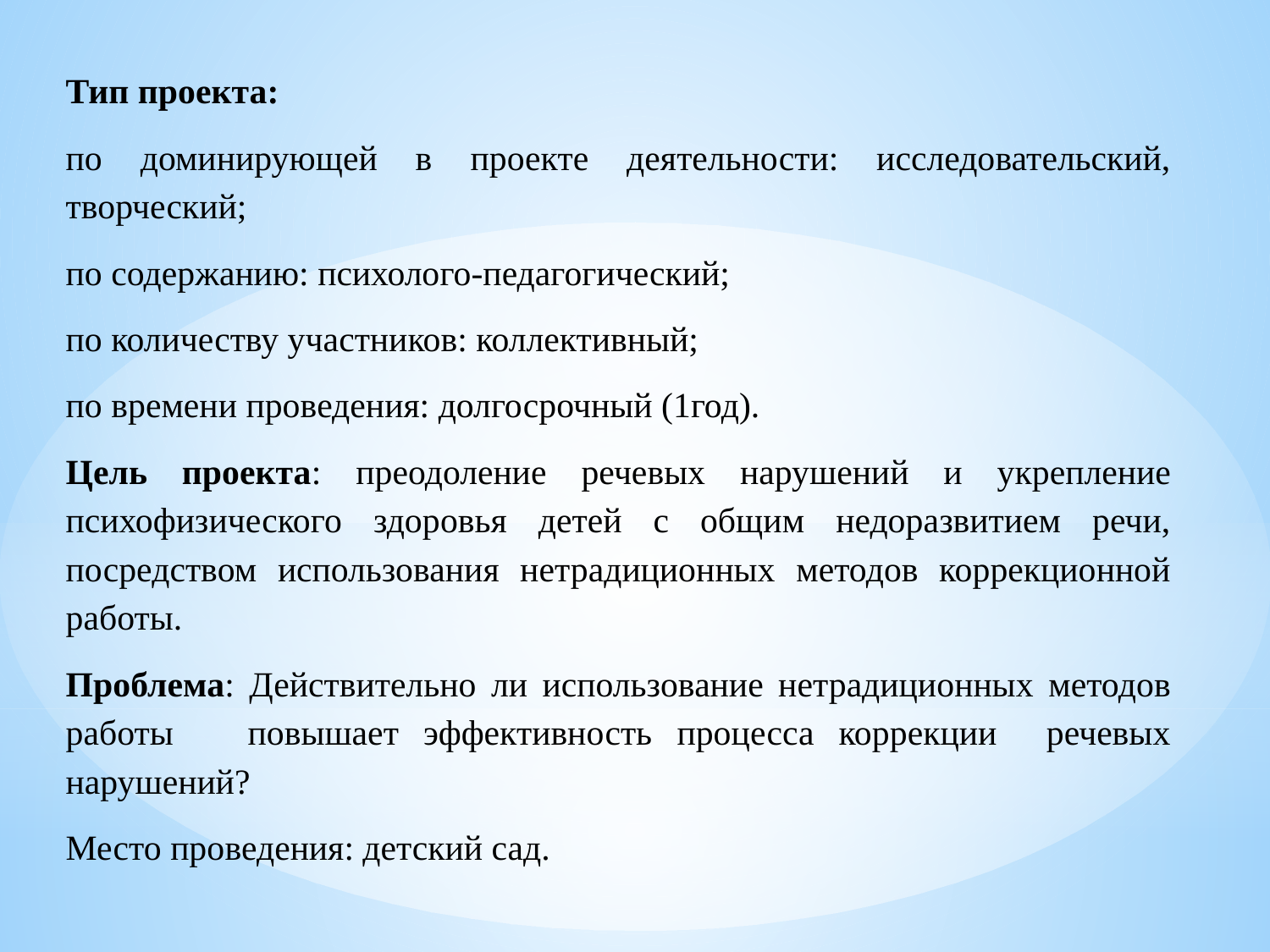

Тип проекта:
по доминирующей в проекте деятельности: исследовательский, творческий;
по содержанию: психолого-педагогический;
по количеству участников: коллективный;
по времени проведения: долгосрочный (1год).
Цель проекта: преодоление речевых нарушений и укрепление психофизического здоровья детей с общим недоразвитием речи, посредством использования нетрадиционных методов коррекционной работы.
Проблема: Действительно ли использование нетрадиционных методов работы   повышает эффективность процесса коррекции  речевых нарушений?
Место проведения: детский сад.